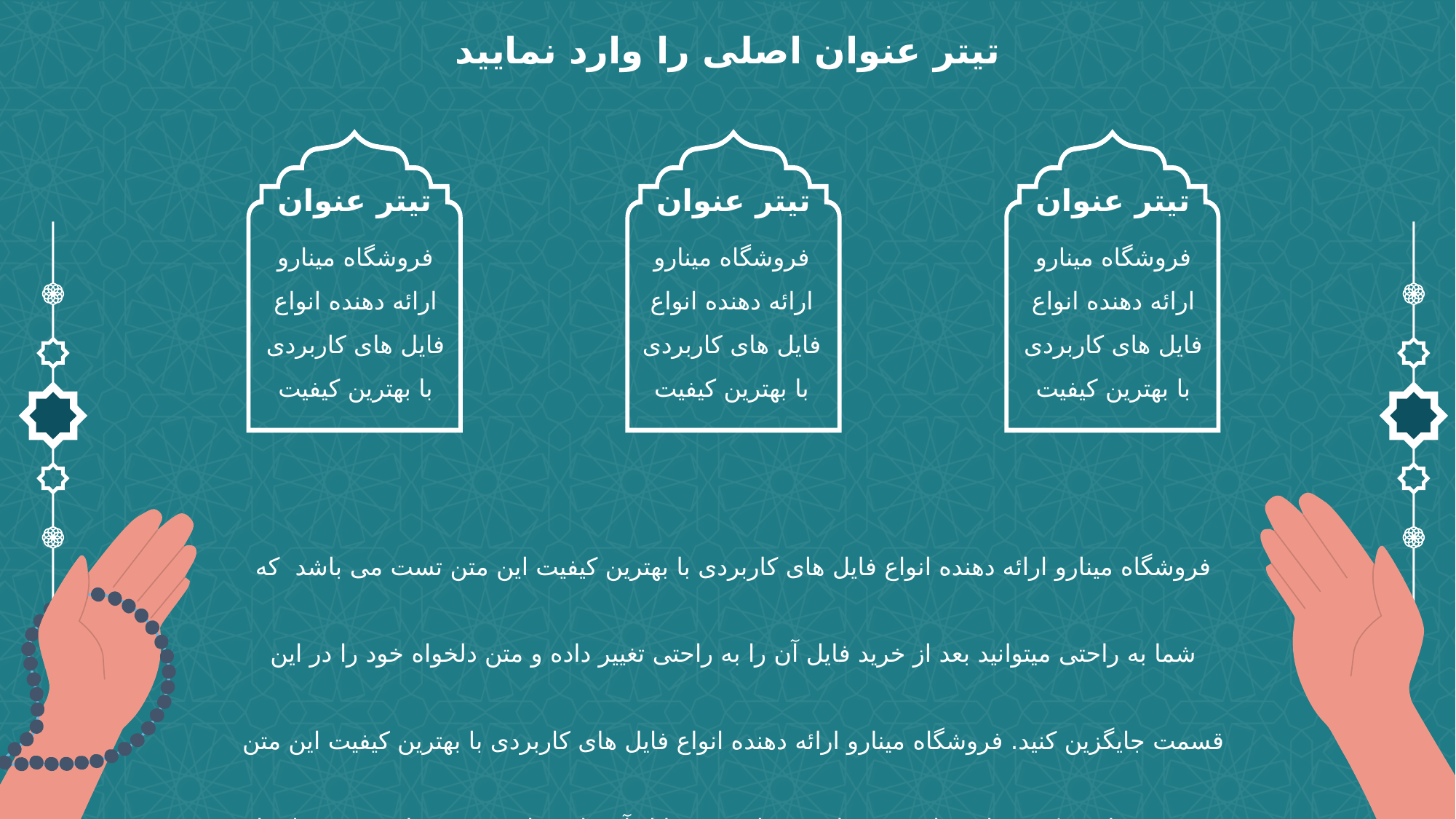

تیتر عنوان اصلی را وارد نمایید

تیتر عنوان
تیتر عنوان
تیتر عنوان

فروشگاه مینارو ارائه دهنده انواع فایل های کاربردی با بهترین کیفیت
فروشگاه مینارو ارائه دهنده انواع فایل های کاربردی با بهترین کیفیت
فروشگاه مینارو ارائه دهنده انواع فایل های کاربردی با بهترین کیفیت
فروشگاه مینارو ارائه دهنده انواع فایل های کاربردی با بهترین کیفیت این متن تست می باشد  که شما به راحتی میتوانید بعد از خرید فایل آن را به راحتی تغییر داده و متن دلخواه خود را در این قسمت جایگزین کنید. فروشگاه مینارو ارائه دهنده انواع فایل های کاربردی با بهترین کیفیت این متن تست می باشد  که شما به راحتی میتوانید بعد از خرید فایل آن را به راحتی تغییر داده و متن دلخواه خود را در این قسمت جایگزین کنید.